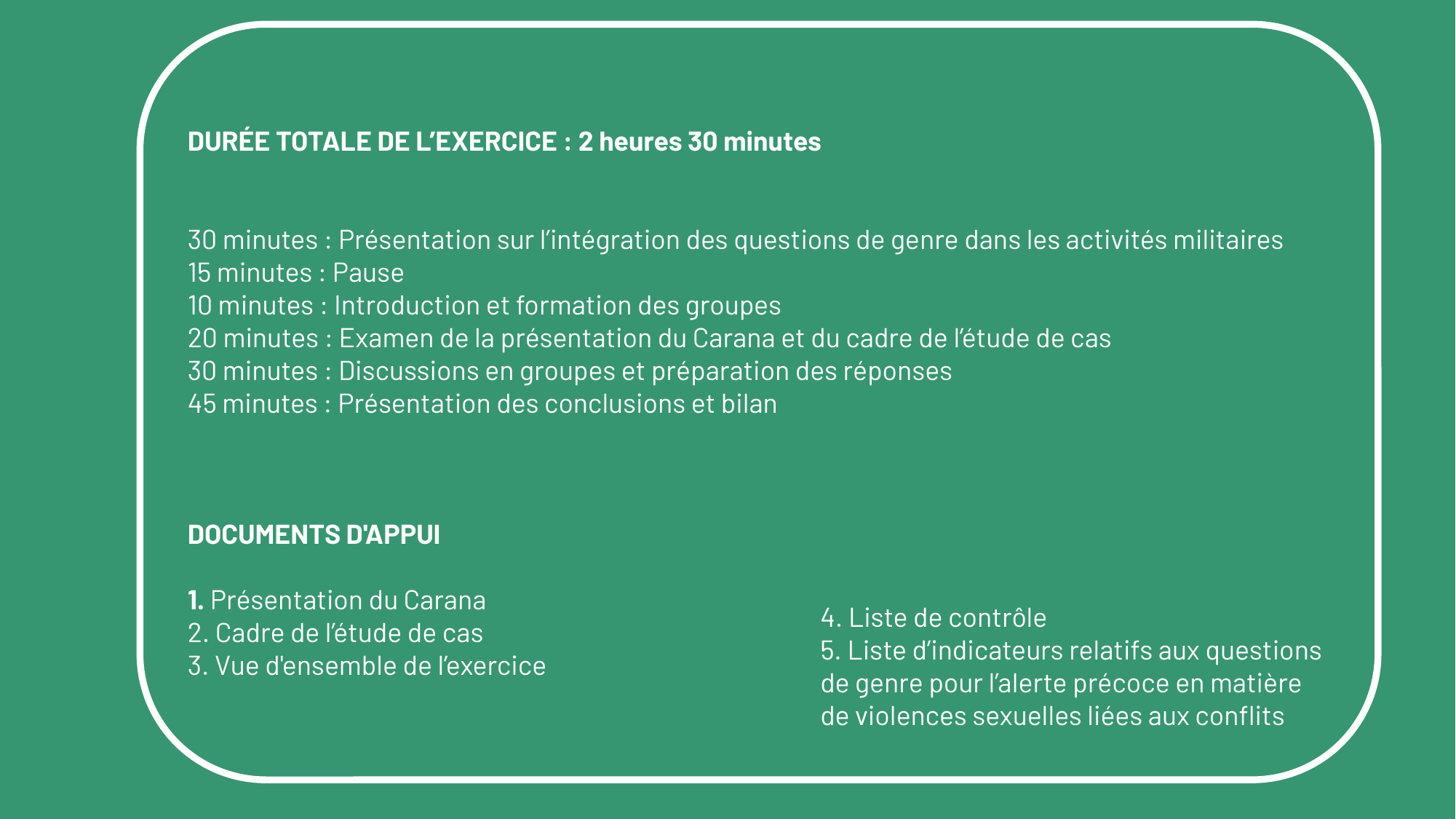

DURÉE TOTALE DE L’EXERCICE : 2 heures 30 minutes

30 minutes : Présentation sur l’intégration des questions de genre dans les activités militaires
15 minutes : Pause
10 minutes : Introduction et formation des groupes
20 minutes : Examen de la présentation du Carana et du cadre de l’étude de cas
30 minutes : Discussions en groupes et préparation des réponses
45 minutes : Présentation des conclusions et bilan

DOCUMENTS D'APPUI

1. Présentation du Carana
2. Cadre de l’étude de cas
3. Vue d'ensemble de l’exercice
4. Liste de contrôle
5. Liste d’indicateurs relatifs aux questions de genre pour l’alerte précoce en matière de violences sexuelles liées aux conflits